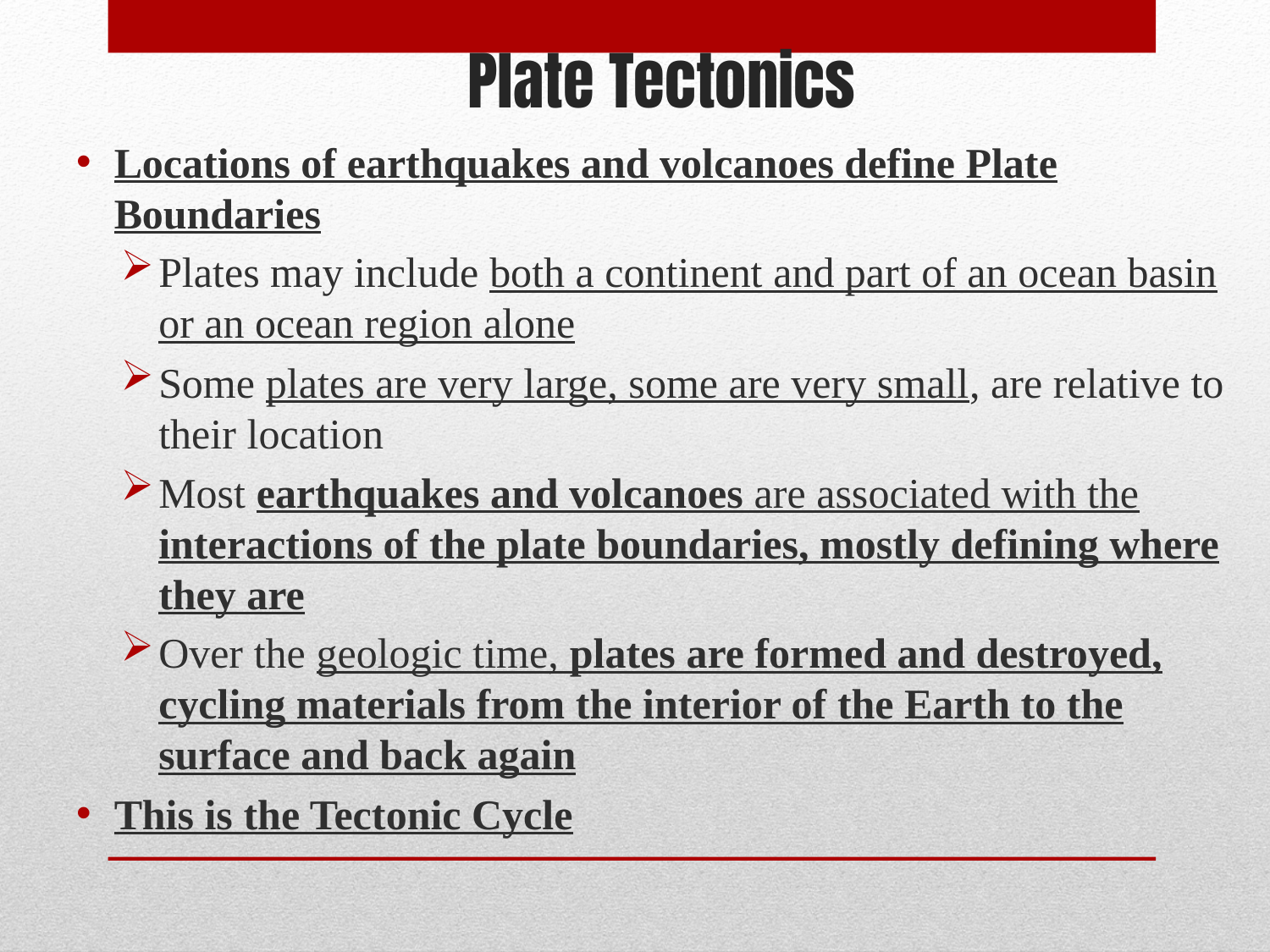

Plate Tectonics
Locations of earthquakes and volcanoes define Plate Boundaries
Plates may include both a continent and part of an ocean basin or an ocean region alone
Some plates are very large, some are very small, are relative to their location
Most earthquakes and volcanoes are associated with the interactions of the plate boundaries, mostly defining where they are
Over the geologic time, plates are formed and destroyed, cycling materials from the interior of the Earth to the surface and back again
This is the Tectonic Cycle